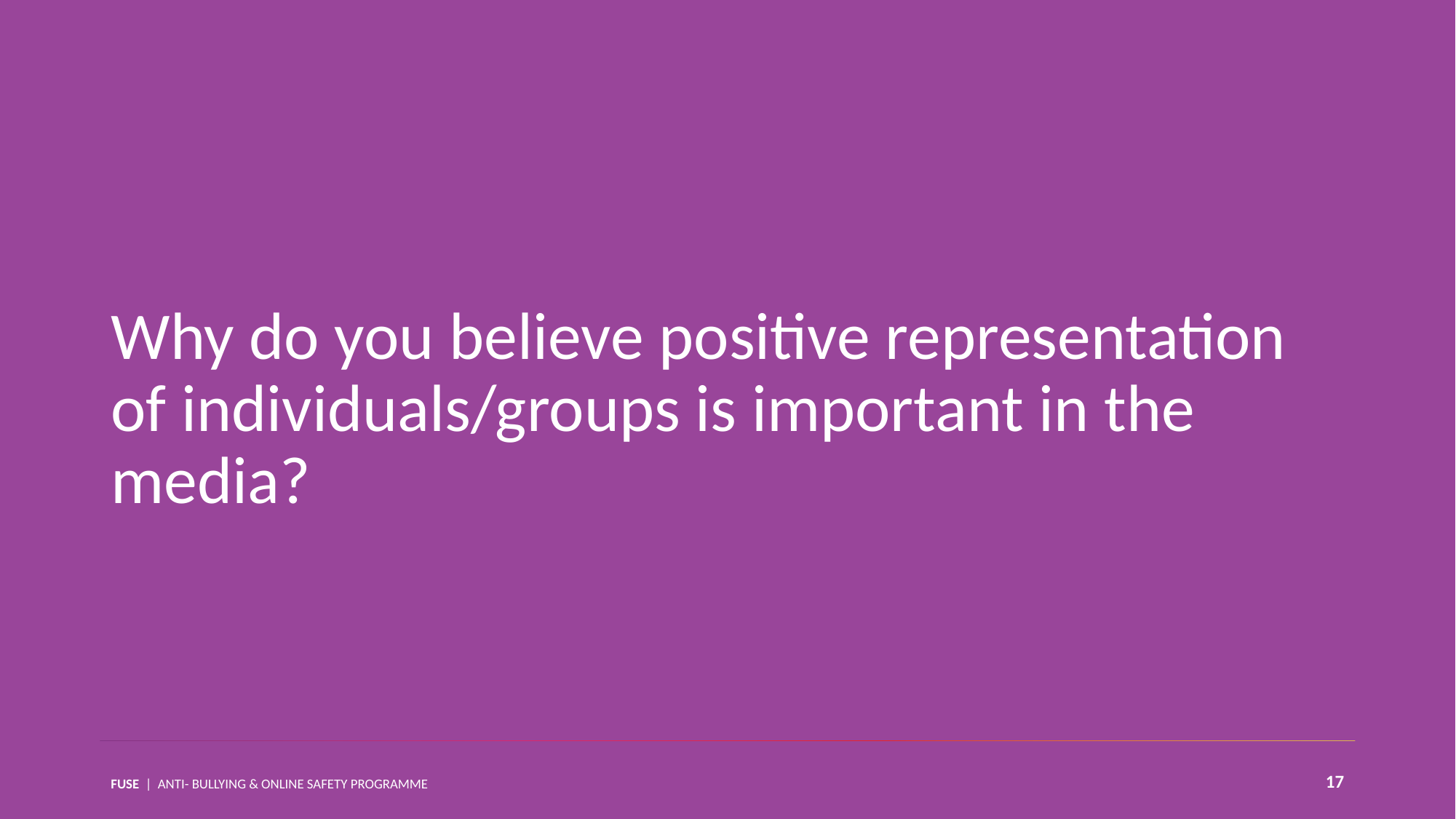

Why do you believe positive representation of individuals/groups is important in the media?
17